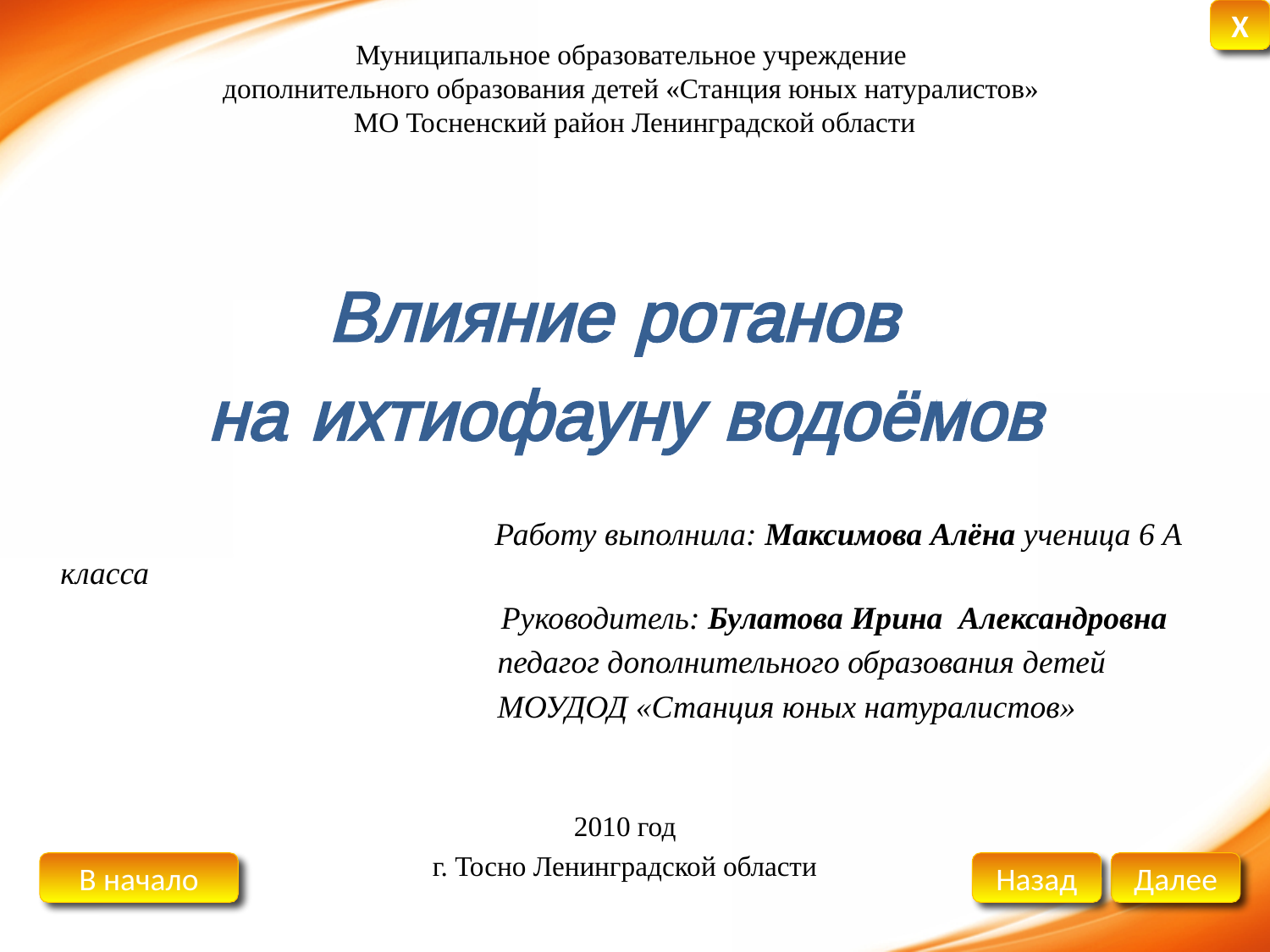

# Муниципальное образовательное учреждение дополнительного образования детей «Станция юных натуралистов» МО Тосненский район Ленинградской области

Влияние ротанов
на ихтиофауну водоёмов

				      Работу выполнила: Максимова Алёна ученица 6 А класса
		                                       Руководитель: Булатова Ирина  Александровна
				       педагог дополнительного образования детей
				       МОУДОД «Станция юных натуралистов»

2010 год
г. Тосно Ленинградской области